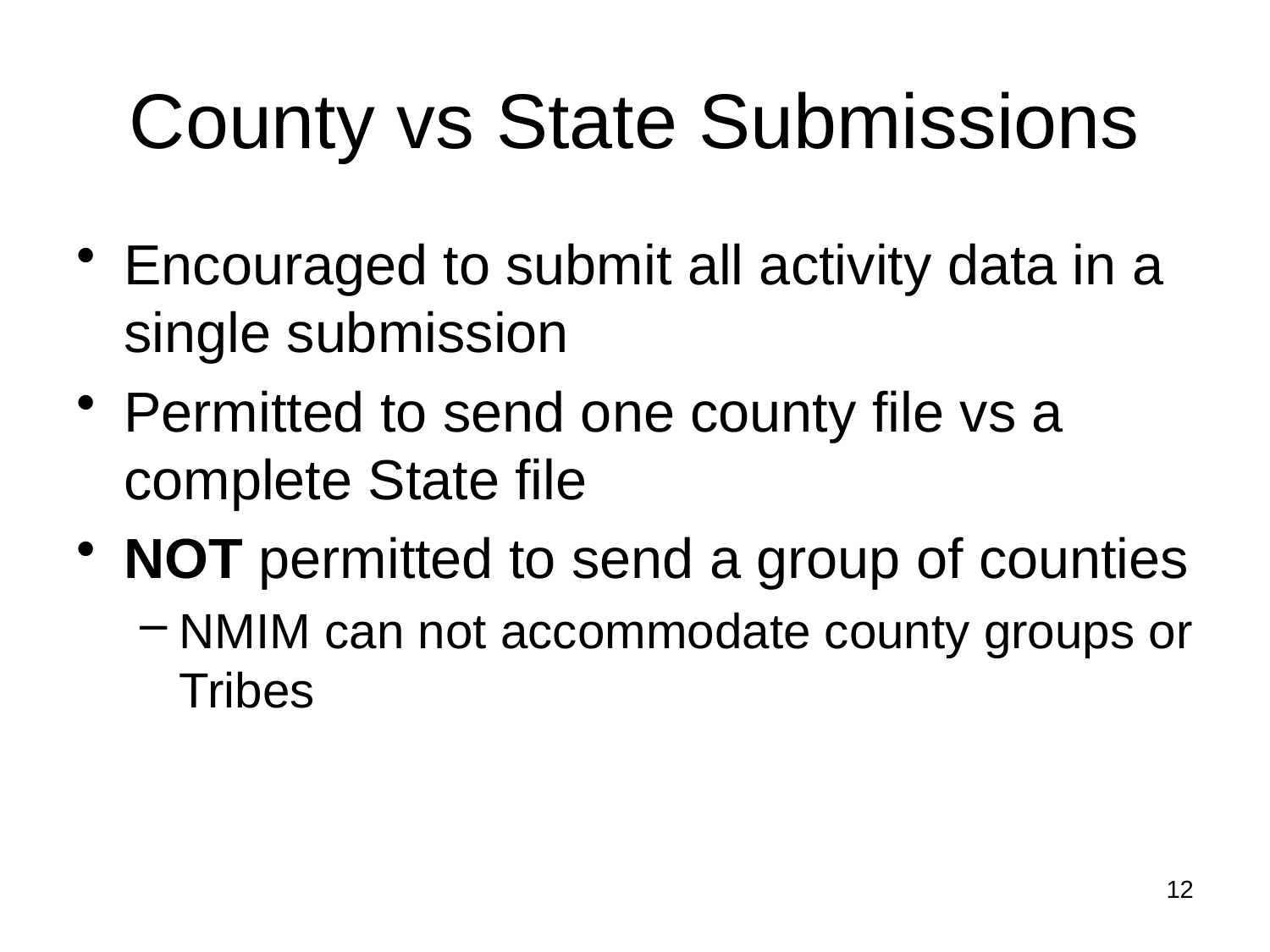

# County vs State Submissions
Encouraged to submit all activity data in a single submission
Permitted to send one county file vs a complete State file
NOT permitted to send a group of counties
NMIM can not accommodate county groups or Tribes
12